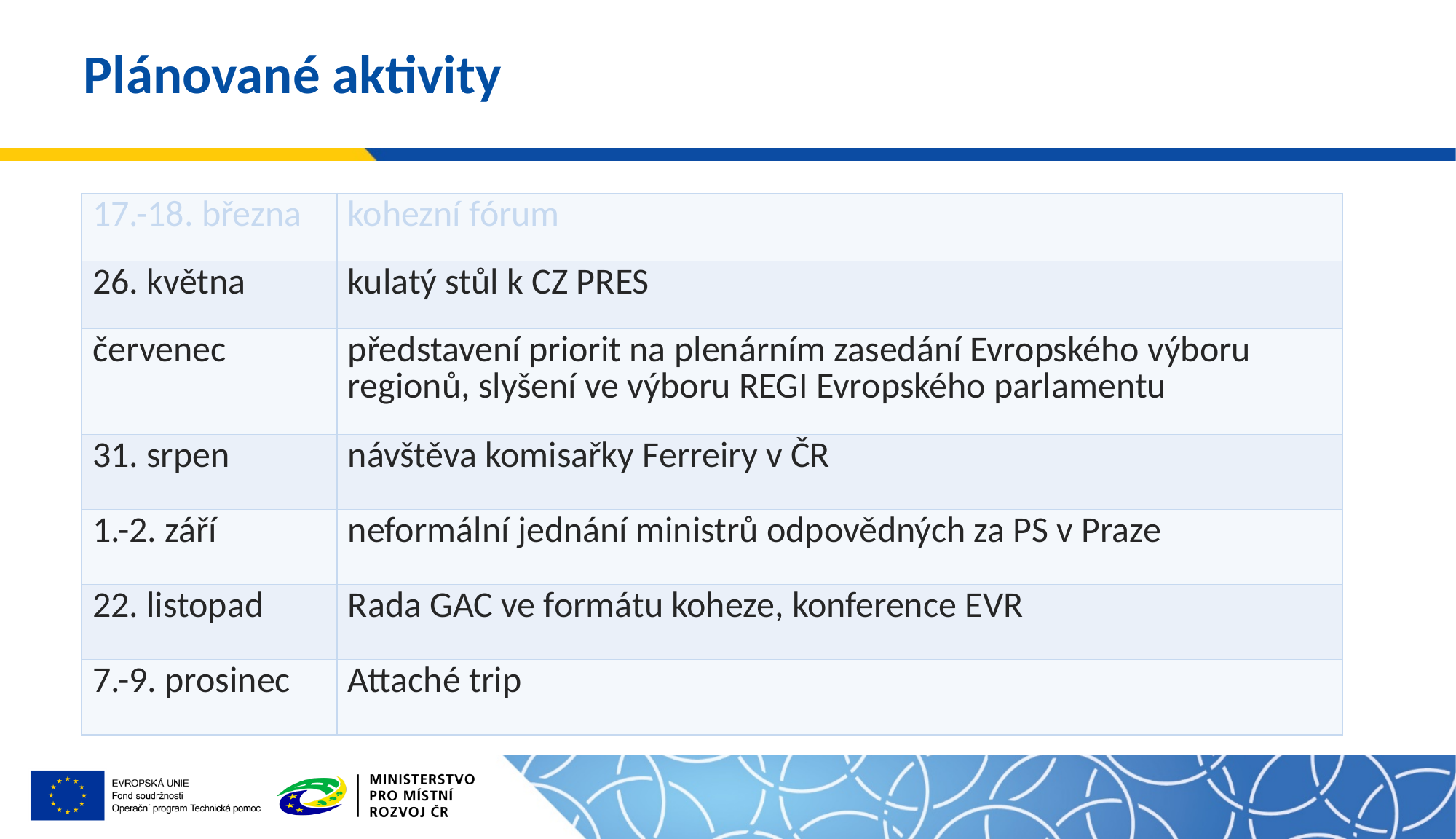

# Plánované aktivity
| 17.-18. března | kohezní fórum |
| --- | --- |
| 26. května | kulatý stůl k CZ PRES |
| červenec | představení priorit na plenárním zasedání Evropského výboru regionů, slyšení ve výboru REGI Evropského parlamentu |
| 31. srpen | návštěva komisařky Ferreiry v ČR |
| 1.-2. září | neformální jednání ministrů odpovědných za PS v Praze |
| 22. listopad | Rada GAC ve formátu koheze, konference EVR |
| 7.-9. prosinec | Attaché trip |